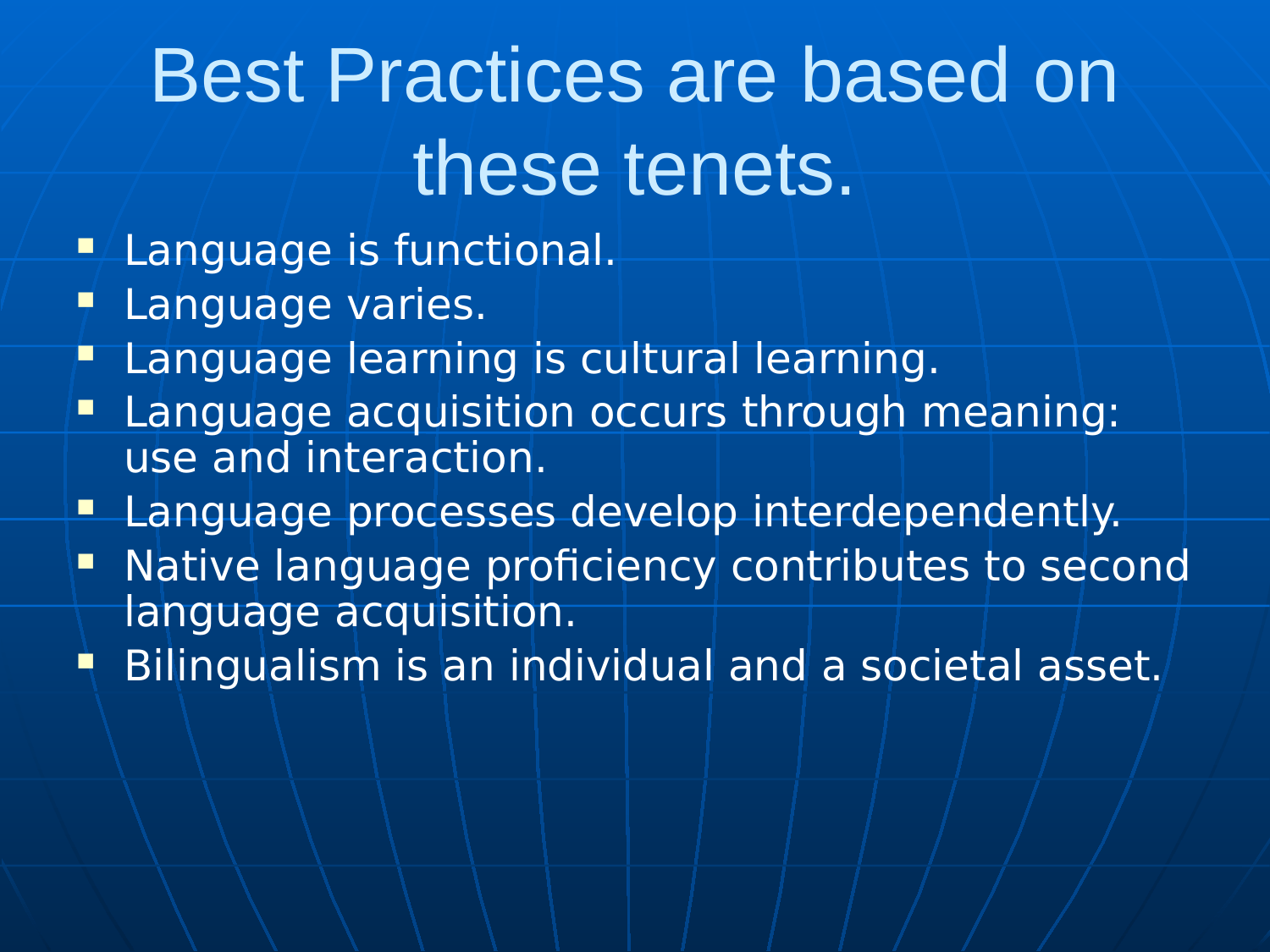

# Best Practices are based on these tenets.
Language is functional.
Language varies.
Language learning is cultural learning.
Language acquisition occurs through meaning:  use and interaction.
Language processes develop interdependently.
Native language proficiency contributes to second language acquisition.
Bilingualism is an individual and a societal asset.